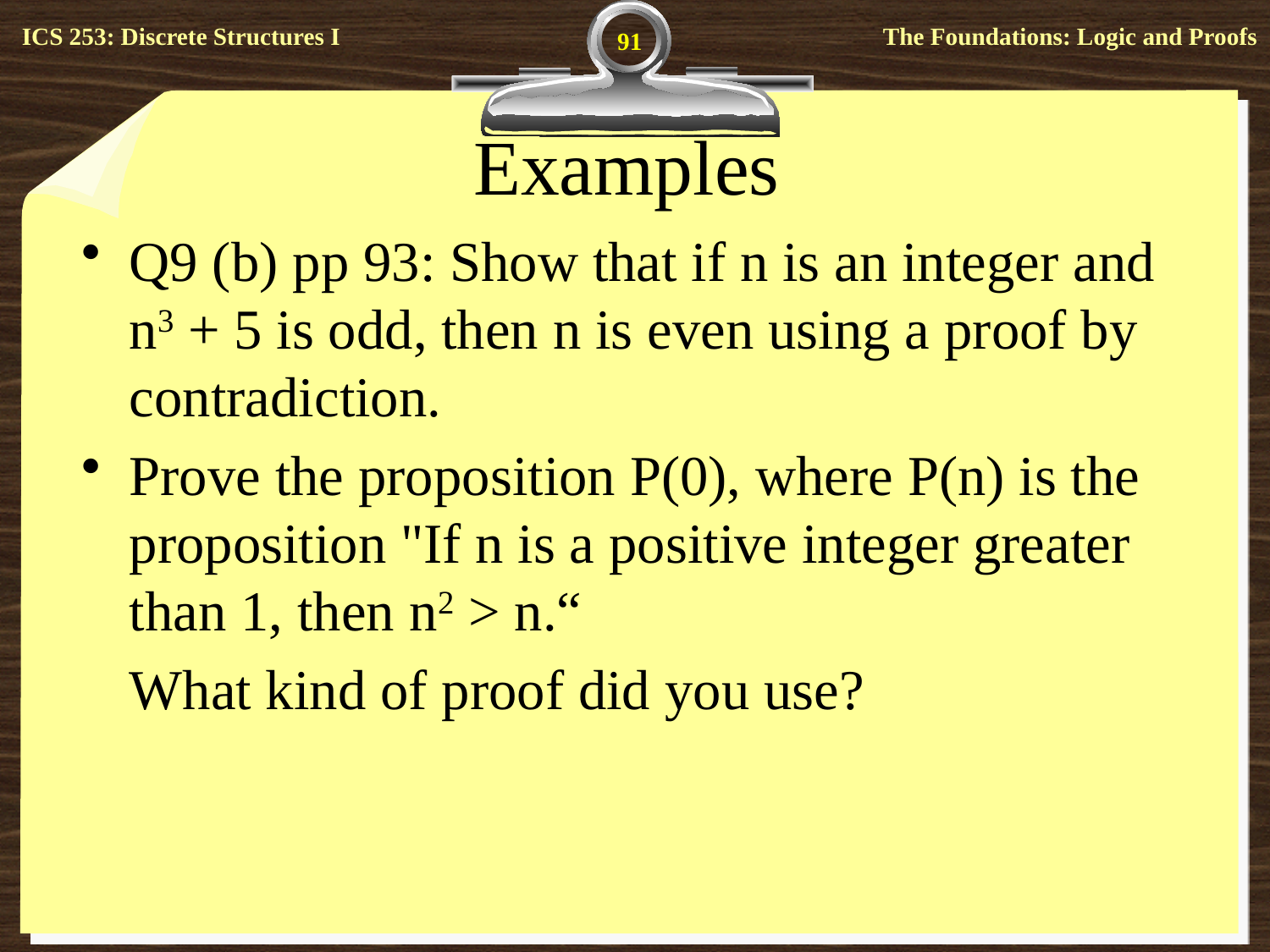

91
# Examples
Q9 (b) pp 93: Show that if n is an integer and n3 + 5 is odd, then n is even using a proof by contradiction.
Prove the proposition P(0), where P(n) is the proposition "If n is a positive integer greater than 1, then n2 > n.“
	What kind of proof did you use?